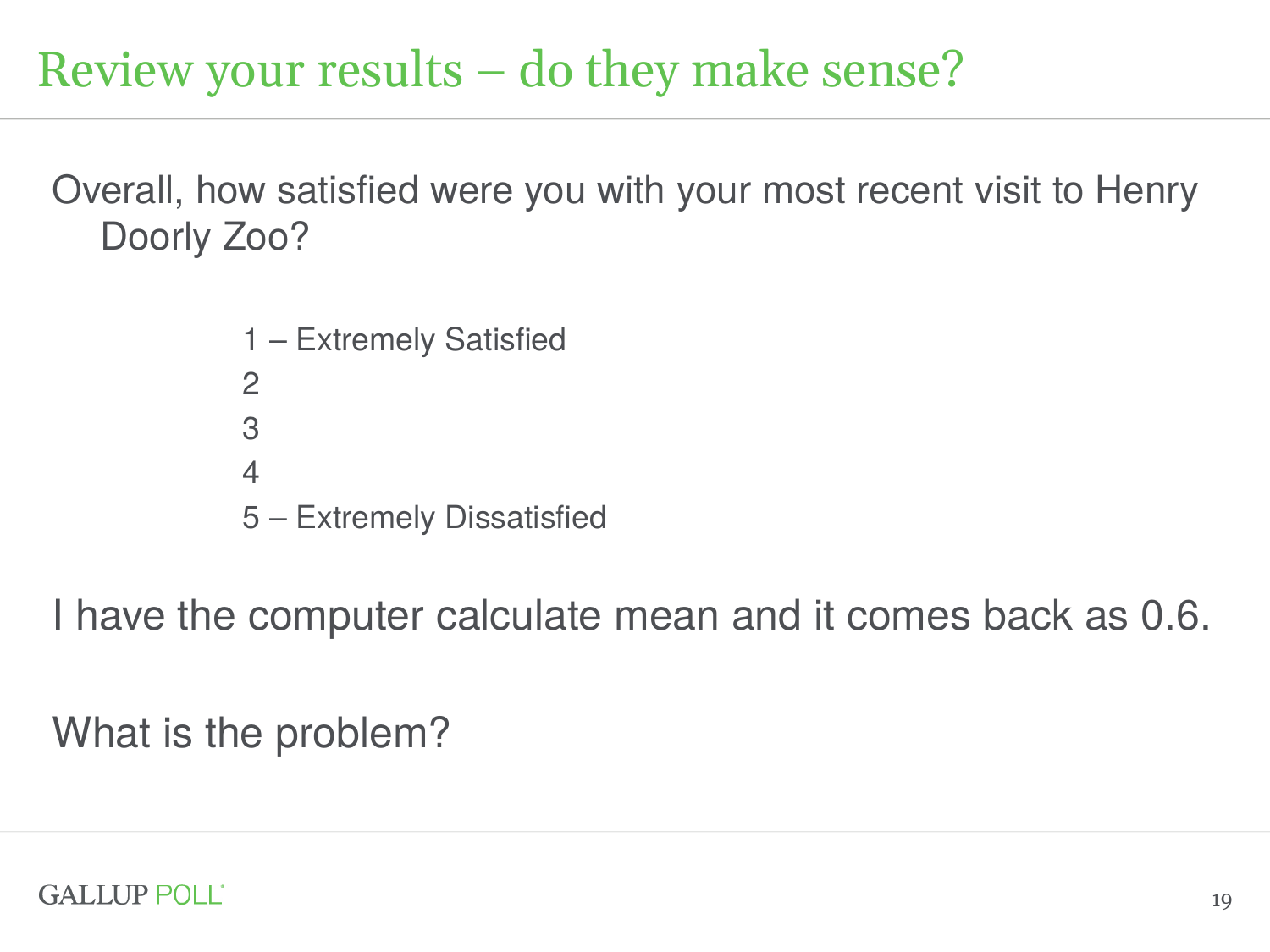

# Review your results – do they make sense?
Overall, how satisfied were you with your most recent visit to Henry Doorly Zoo?

1 – Extremely Satisfied
2
3
4
5 – Extremely Dissatisfied

I have the computer calculate mean and it comes back as 0.6.

What is the problem?
19